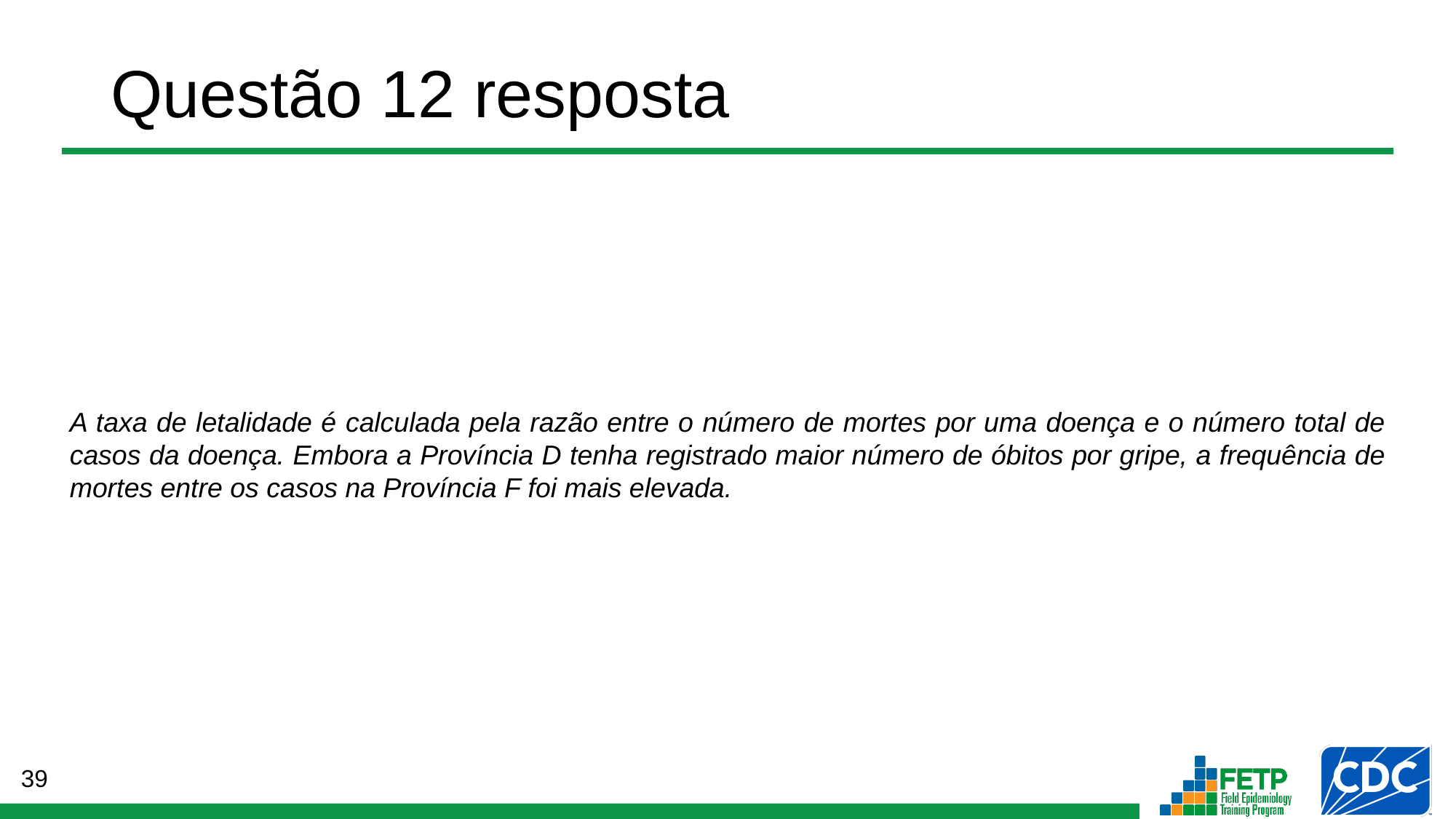

# Questão 12 resposta
A taxa de letalidade é calculada pela razão entre o número de mortes por uma doença e o número total de casos da doença. Embora a Província D tenha registrado maior número de óbitos por gripe, a frequência de mortes entre os casos na Província F foi mais elevada.